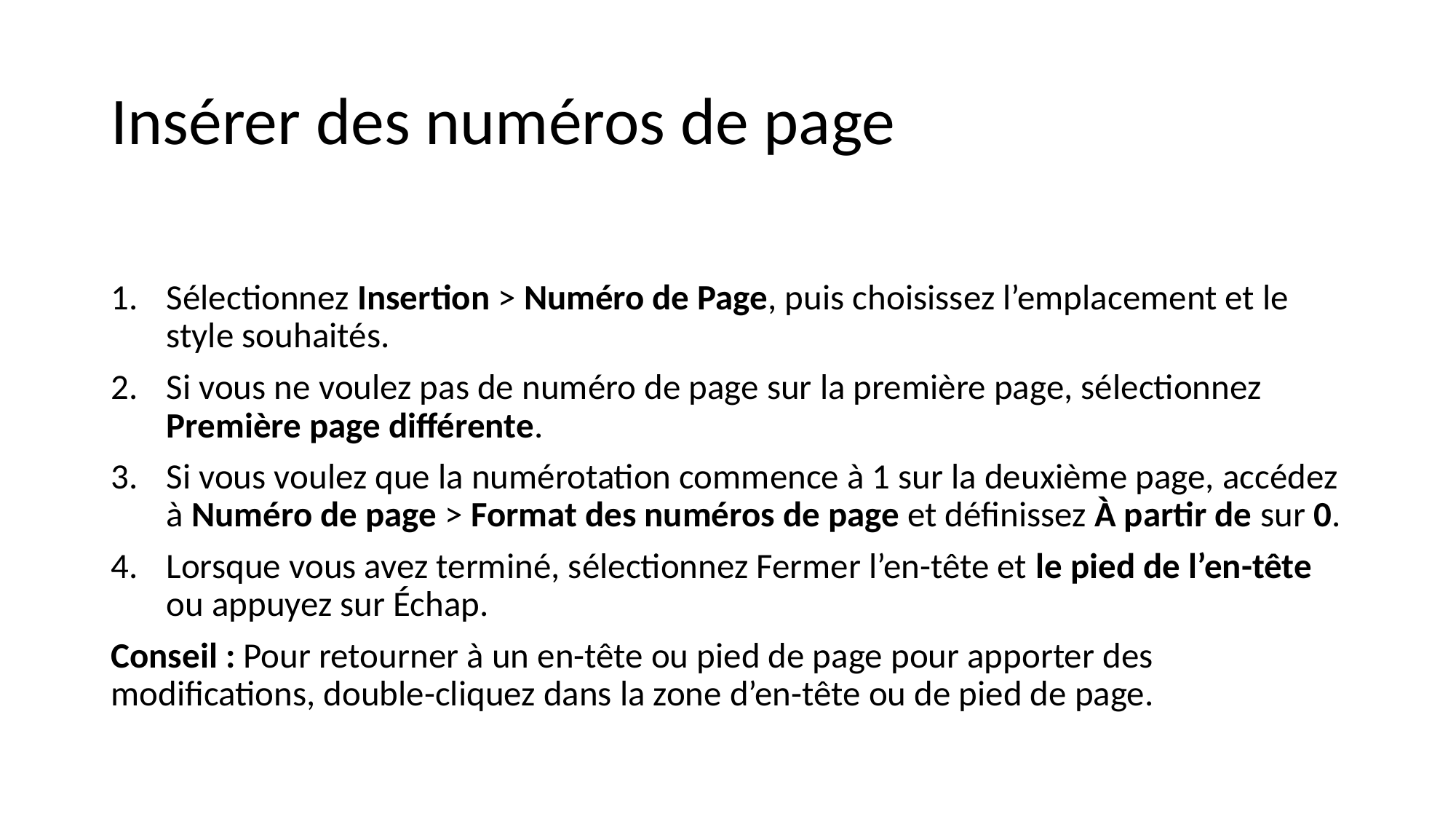

# Insérer des numéros de page

Sélectionnez Insertion > Numéro de Page, puis choisissez l’emplacement et le style souhaités.
Si vous ne voulez pas de numéro de page sur la première page, sélectionnez Première page différente.
Si vous voulez que la numérotation commence à 1 sur la deuxième page, accédez à Numéro de page > Format des numéros de page et définissez À partir de sur 0.
Lorsque vous avez terminé, sélectionnez Fermer l’en-tête et le pied de l’en-tête ou appuyez sur Échap.
Conseil : Pour retourner à un en-tête ou pied de page pour apporter des modifications, double-cliquez dans la zone d’en-tête ou de pied de page.